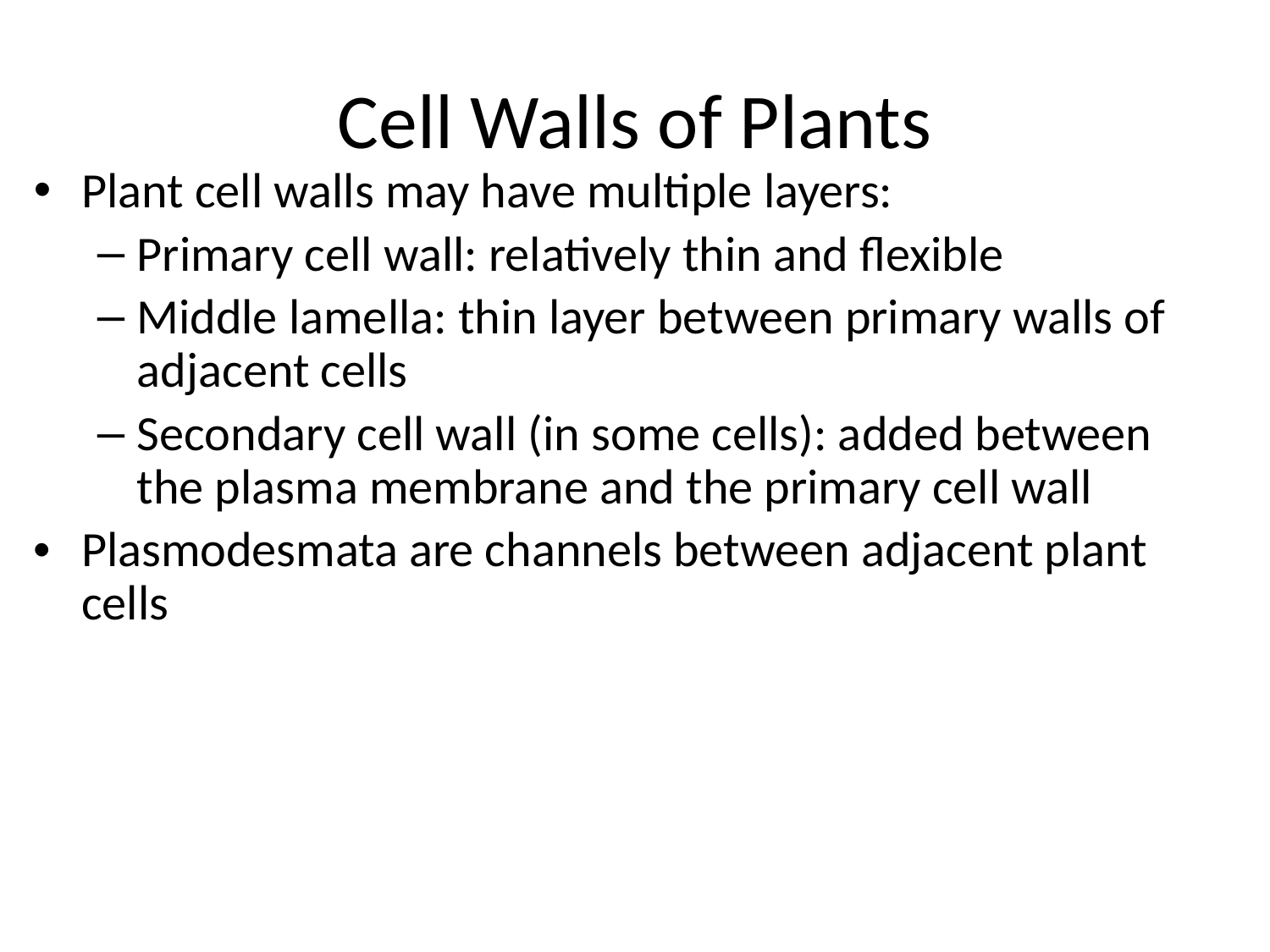

# Cell Walls of Plants
Plant cell walls may have multiple layers:
Primary cell wall: relatively thin and flexible
Middle lamella: thin layer between primary walls of adjacent cells
Secondary cell wall (in some cells): added between the plasma membrane and the primary cell wall
Plasmodesmata are channels between adjacent plant cells